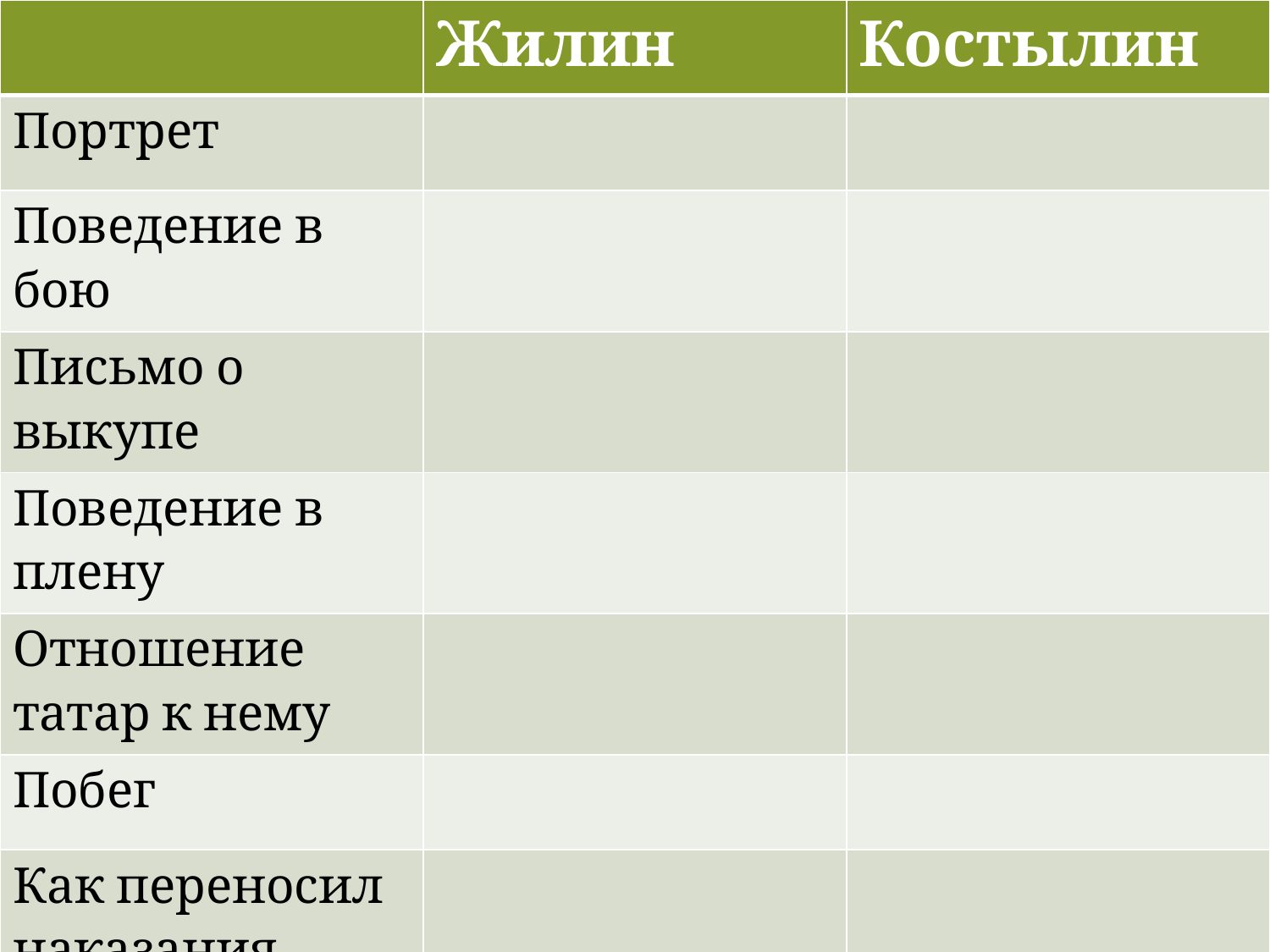

|  | Жилин | Костылин |
| --- | --- | --- |
| Портрет |  |  |
| Поведение в бою |  |  |
| Письмо о выкупе |  |  |
| Поведение в плену |  |  |
| Отношение татар к нему |  |  |
| Побег |  |  |
| Как переносил наказания |  |  |
#